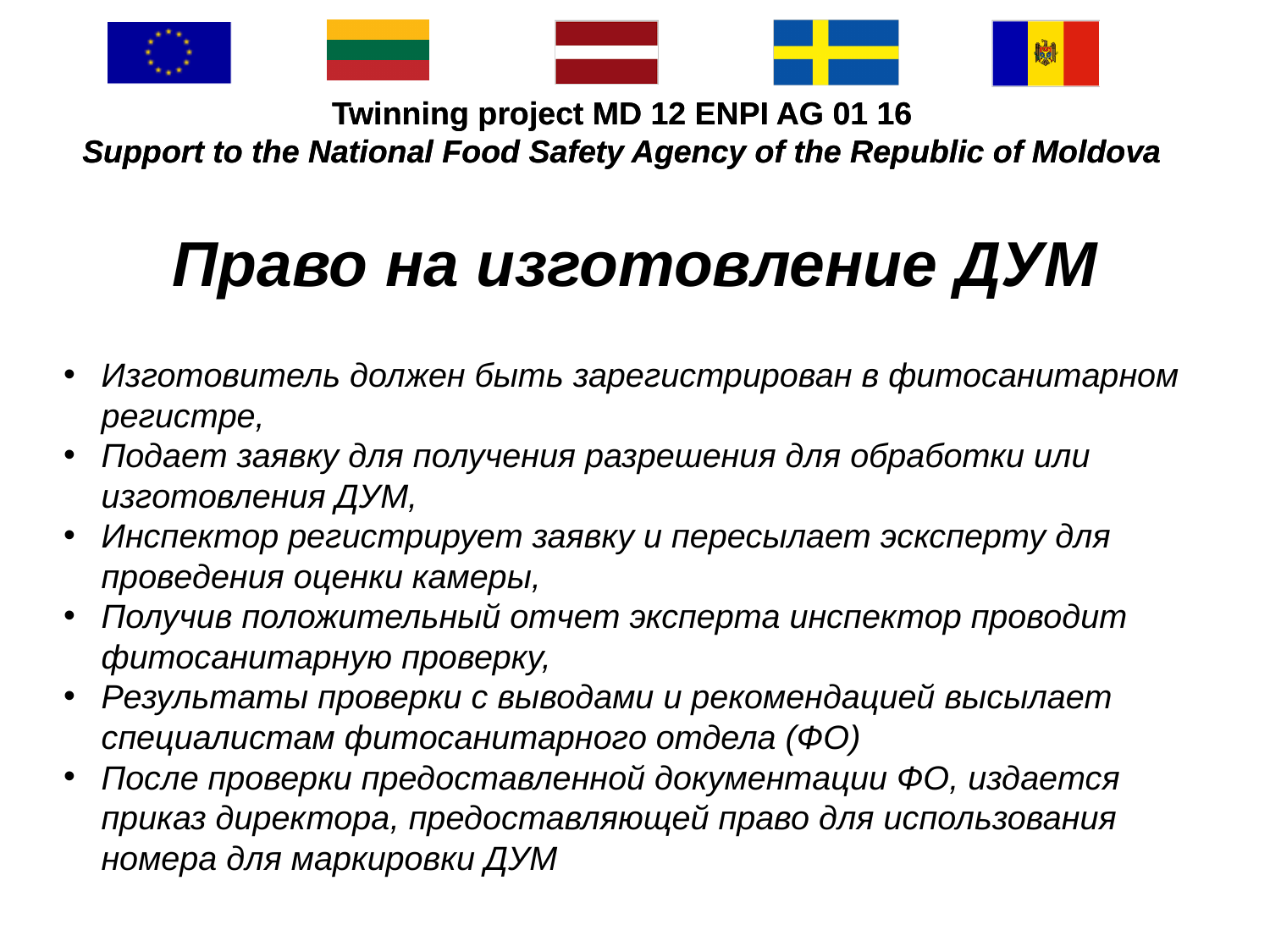

#
Право на изготовление ДУМ
Изготовитель должен быть зарегистрирован в фитосанитарном регистре,
Подает заявку для получения разрешения для обработки или изготовления ДУМ,
Инспектор регистрирует заявку и пересылает эсксперту для проведения оценки камеры,
Получив положительный отчет эксперта инспектор проводит фитосанитарную проверку,
Результаты проверки с выводами и рекомендацией высылает специалистам фитосанитарного отдела (ФО)
После проверки предоставленной документации ФО, издается приказ директора, предоставляющей право для использования номера для маркировки ДУМ